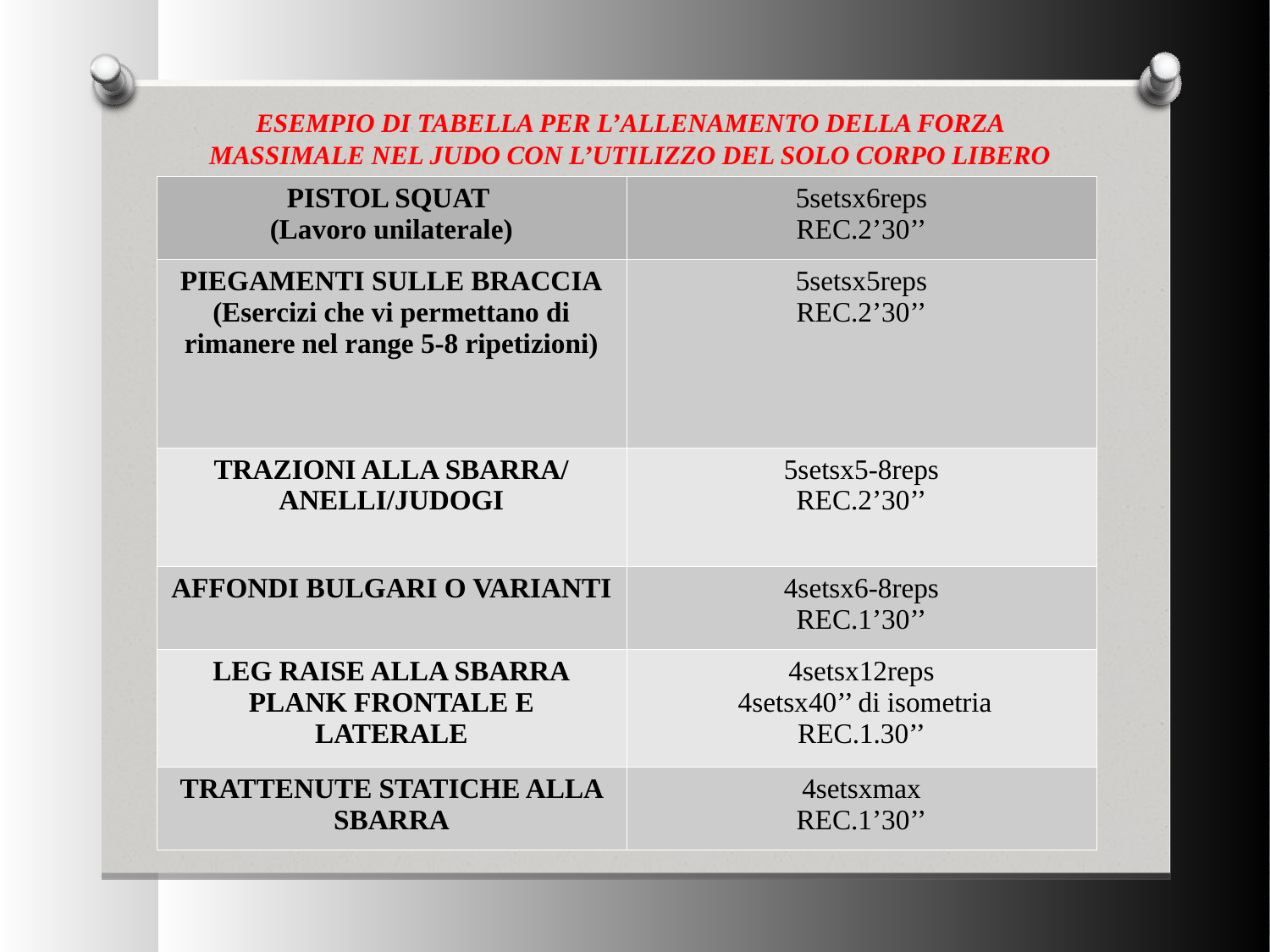

ESEMPIO DI TABELLA PER L’ALLENAMENTO DELLA FORZA MASSIMALE NEL JUDO CON L’UTILIZZO DEL SOLO CORPO LIBERO
| PISTOL SQUAT (Lavoro unilaterale) | 5setsx6reps REC.2’30’’ |
| --- | --- |
| PIEGAMENTI SULLE BRACCIA (Esercizi che vi permettano di rimanere nel range 5-8 ripetizioni) | 5setsx5reps REC.2’30’’ |
| TRAZIONI ALLA SBARRA/ ANELLI/JUDOGI | 5setsx5-8reps REC.2’30’’ |
| AFFONDI BULGARI O VARIANTI | 4setsx6-8reps REC.1’30’’ |
| LEG RAISE ALLA SBARRA PLANK FRONTALE E LATERALE | 4setsx12reps 4setsx40’’ di isometria REC.1.30’’ |
| TRATTENUTE STATICHE ALLA SBARRA | 4setsxmax REC.1’30’’ |